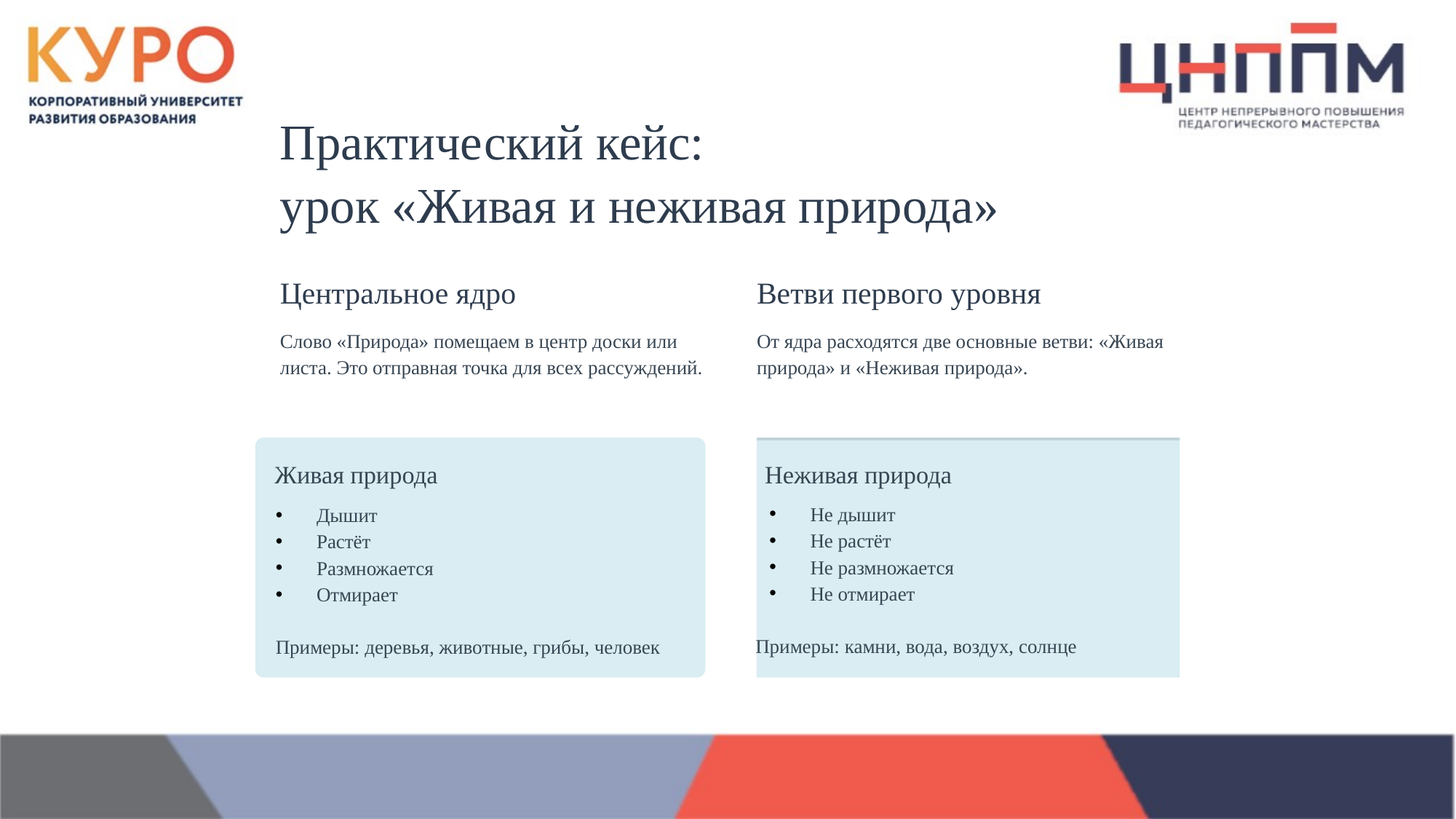

Практический кейс:
урок «Живая и неживая природа»
Центральное ядро
Ветви первого уровня
Слово «Природа» помещаем в центр доски или листа. Это отправная точка для всех рассуждений.
От ядра расходятся две основные ветви: «Живая природа» и «Неживая природа».

Живая природа
Неживая природа
Не дышит
Не растёт
Не размножается
Не отмирает
Дышит
Растёт
Размножается
Отмирает
Примеры: камни, вода, воздух, солнце
Примеры: деревья, животные, грибы, человек